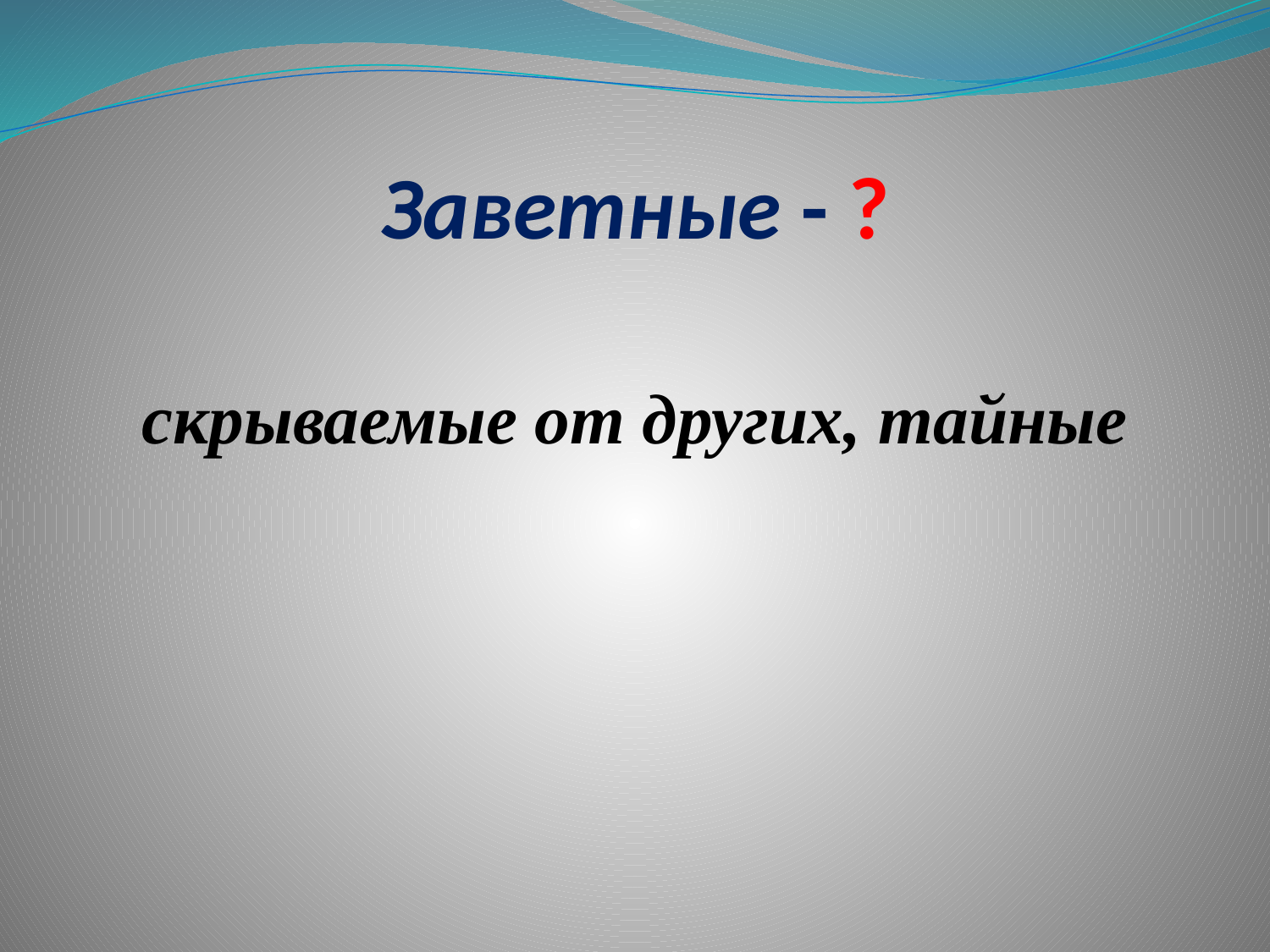

# Заветные - ?

скрываемые от других, тайные